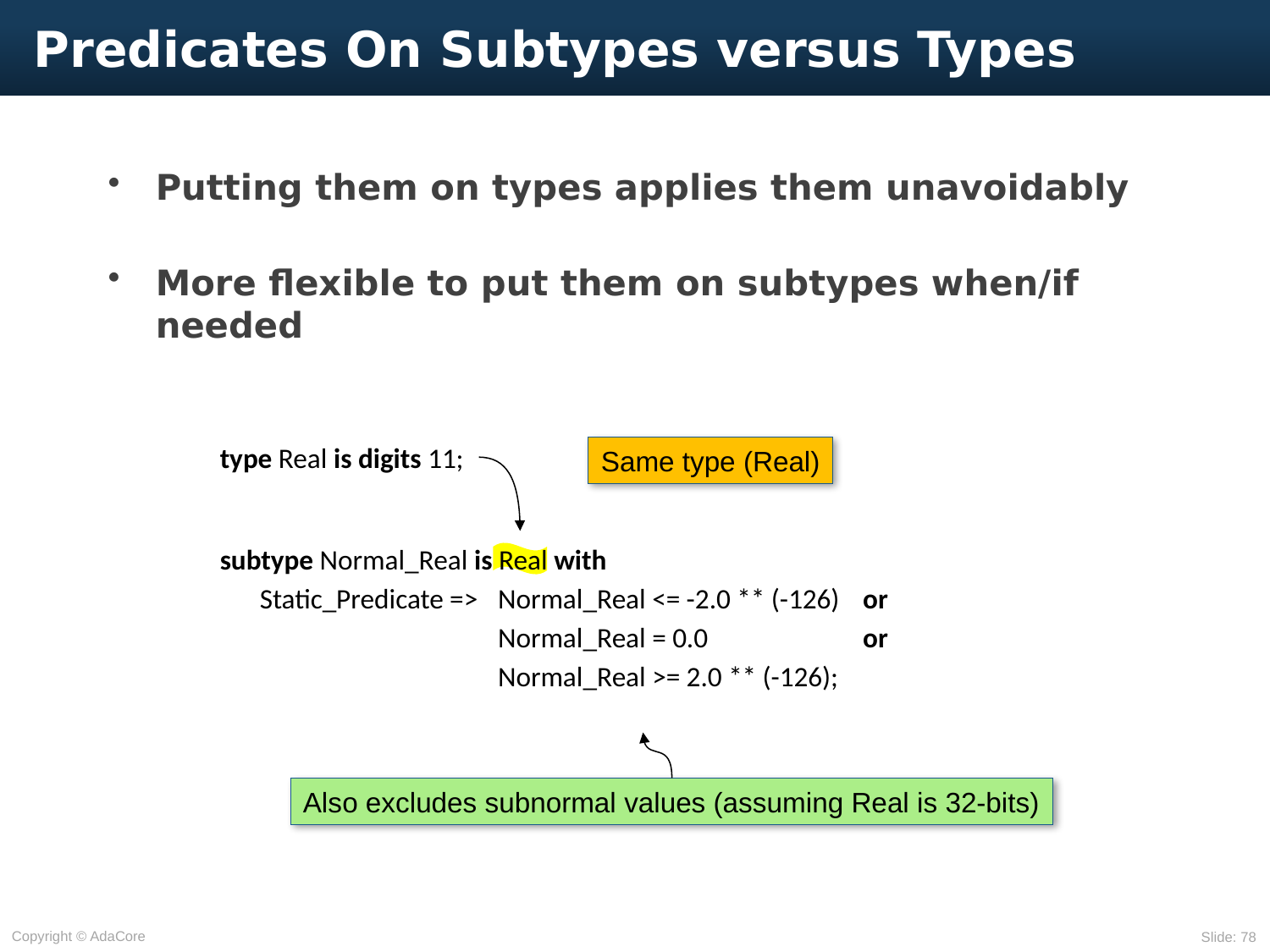

# Predicates On Subtypes versus Types
Putting them on types applies them unavoidably
More flexible to put them on subtypes when/if needed

type Real is digits 11;

subtype Normal_Real is Real with
	Static_Predicate =>	Normal_Real <= -2.0 ** (-126)	or
		Normal_Real = 0.0 	or
		Normal_Real >= 2.0 ** (-126);
Same type (Real)

Also excludes subnormal values (assuming Real is 32-bits)